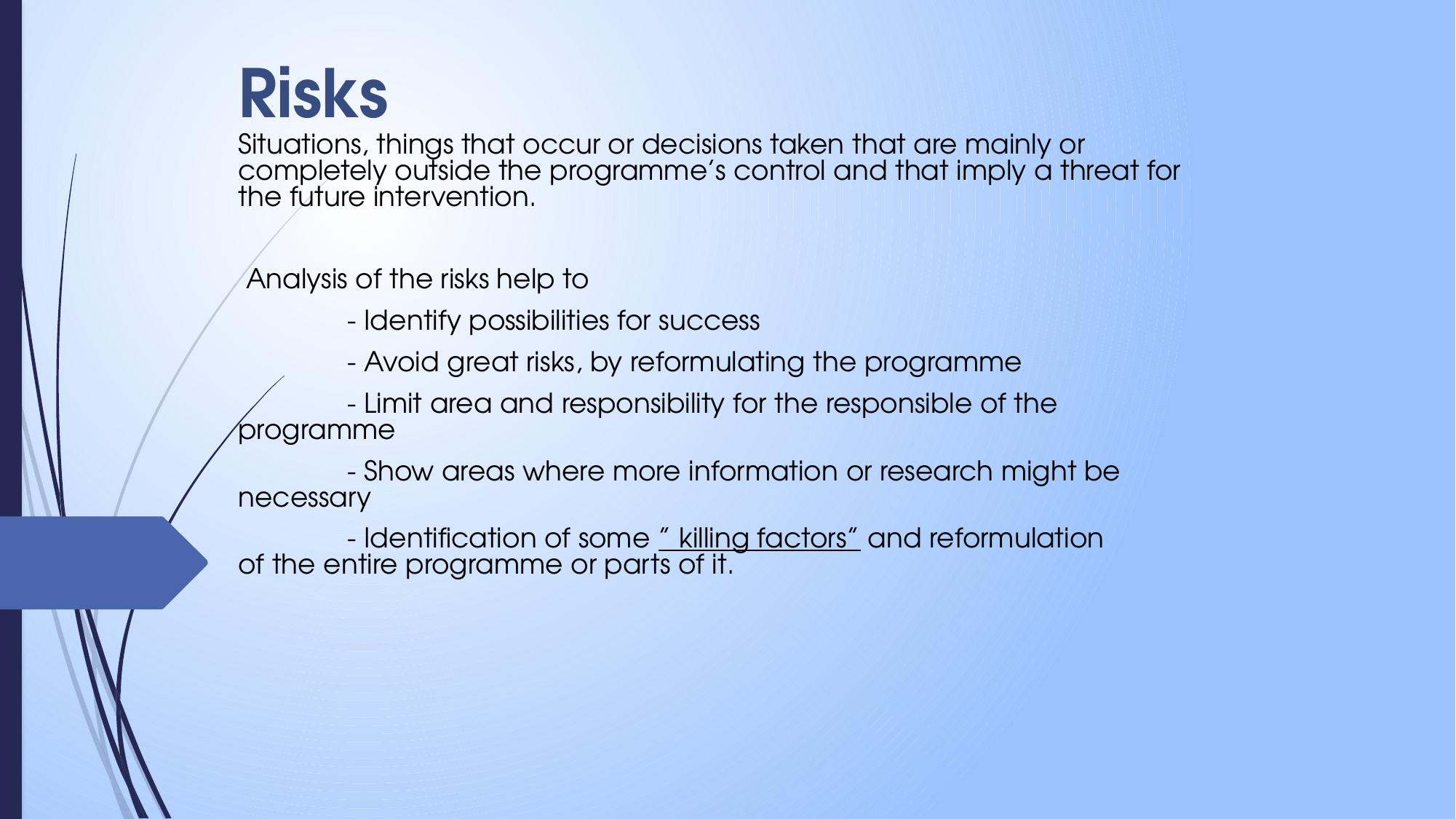

# Risks
Situations, things that occur or decisions taken that are mainly or completely outside the programme’s control and that imply a threat for the future intervention.

 Analysis of the risks help to
	- Identify possibilities for success
	- Avoid great risks, by reformulating the programme
	- Limit area and responsibility for the responsible of the 	programme
	- Show areas where more information or research might be 	necessary
	- Identification of some ” killing factors” and reformulation 	of the entire programme or parts of it.